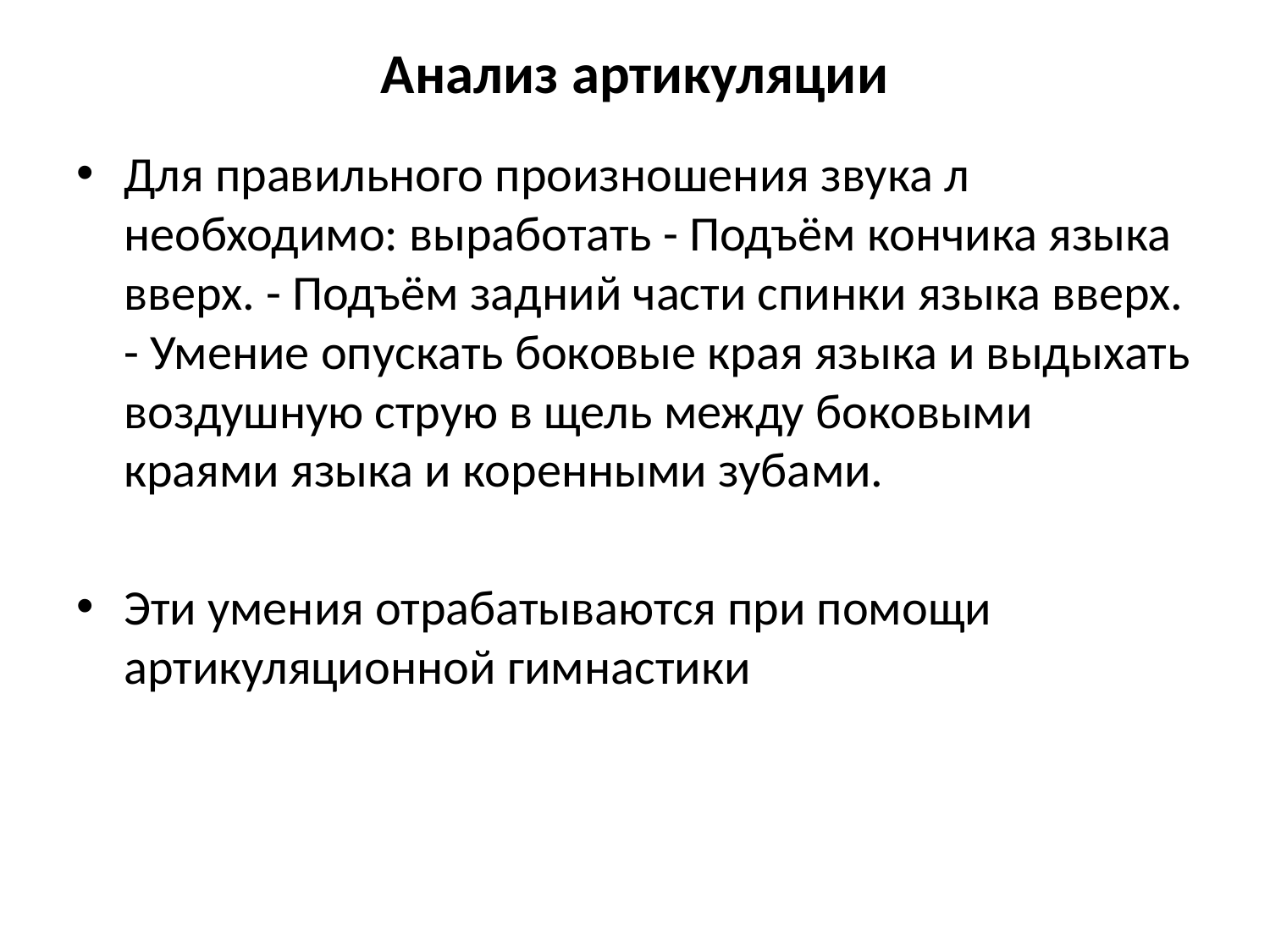

# Анализ артикуляции
Для правильного произношения звука л необходимо: выработать - Подъём кончика языка вверх. - Подъём задний части спинки языка вверх. - Умение опускать боковые края языка и выдыхать воздушную струю в щель между боковыми краями языка и коренными зубами.

Эти умения отрабатываются при помощи артикуляционной гимнастики